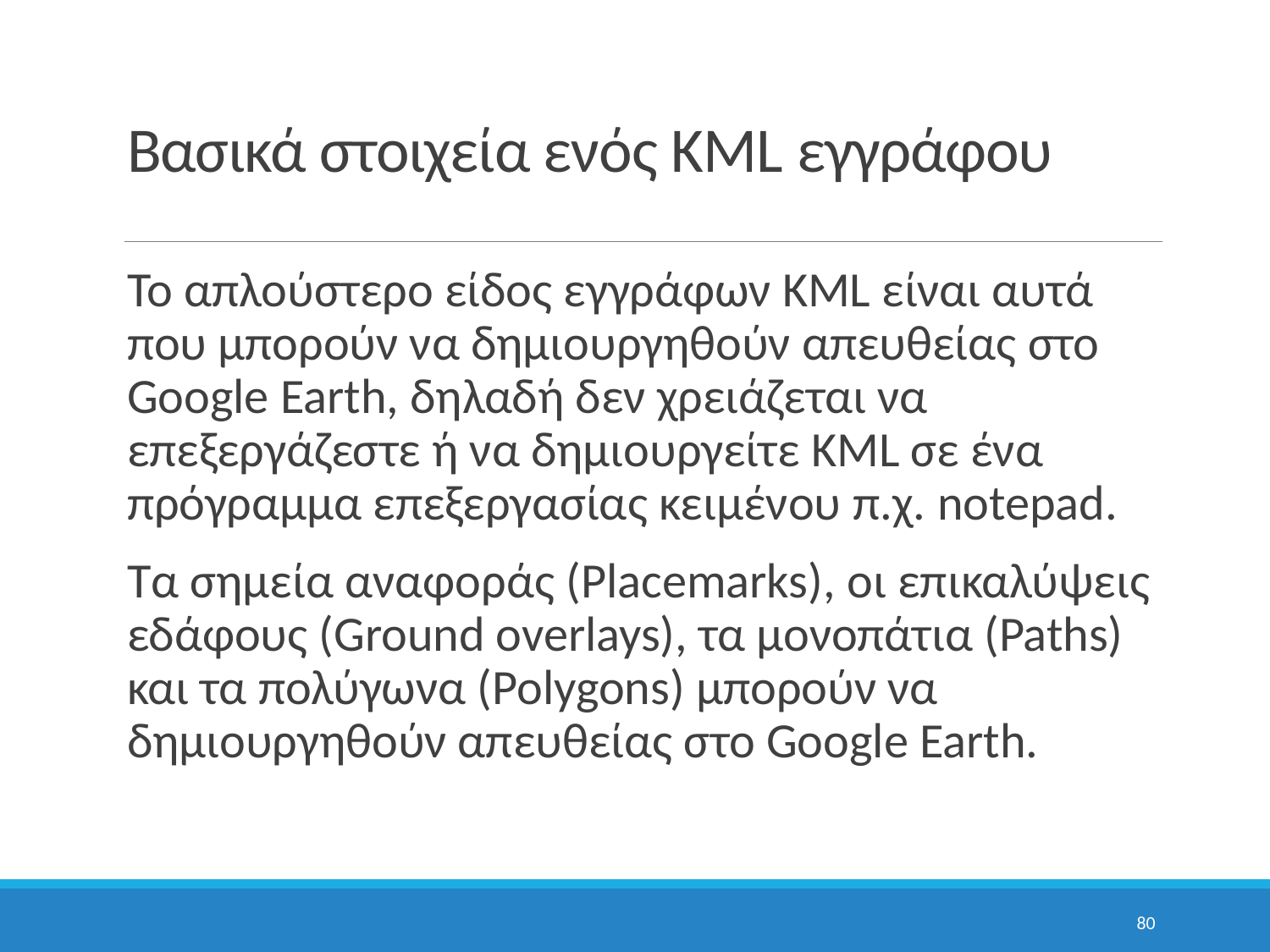

# Βασικά στοιχεία ενός KML εγγράφου
Το απλούστερο είδος εγγράφων KML είναι αυτά που μπορούν να δημιουργηθούν απευθείας στο Google Earth, δηλαδή δεν χρειάζεται να επεξεργάζεστε ή να δημιουργείτε KML σε ένα πρόγραμμα επεξεργασίας κειμένου π.χ. notepad.
Τα σημεία αναφοράς (Placemarks), οι επικαλύψεις εδάφους (Ground overlays), τα μονοπάτια (Paths) και τα πολύγωνα (Polygons) μπορούν να δημιουργηθούν απευθείας στο Google Earth.
80